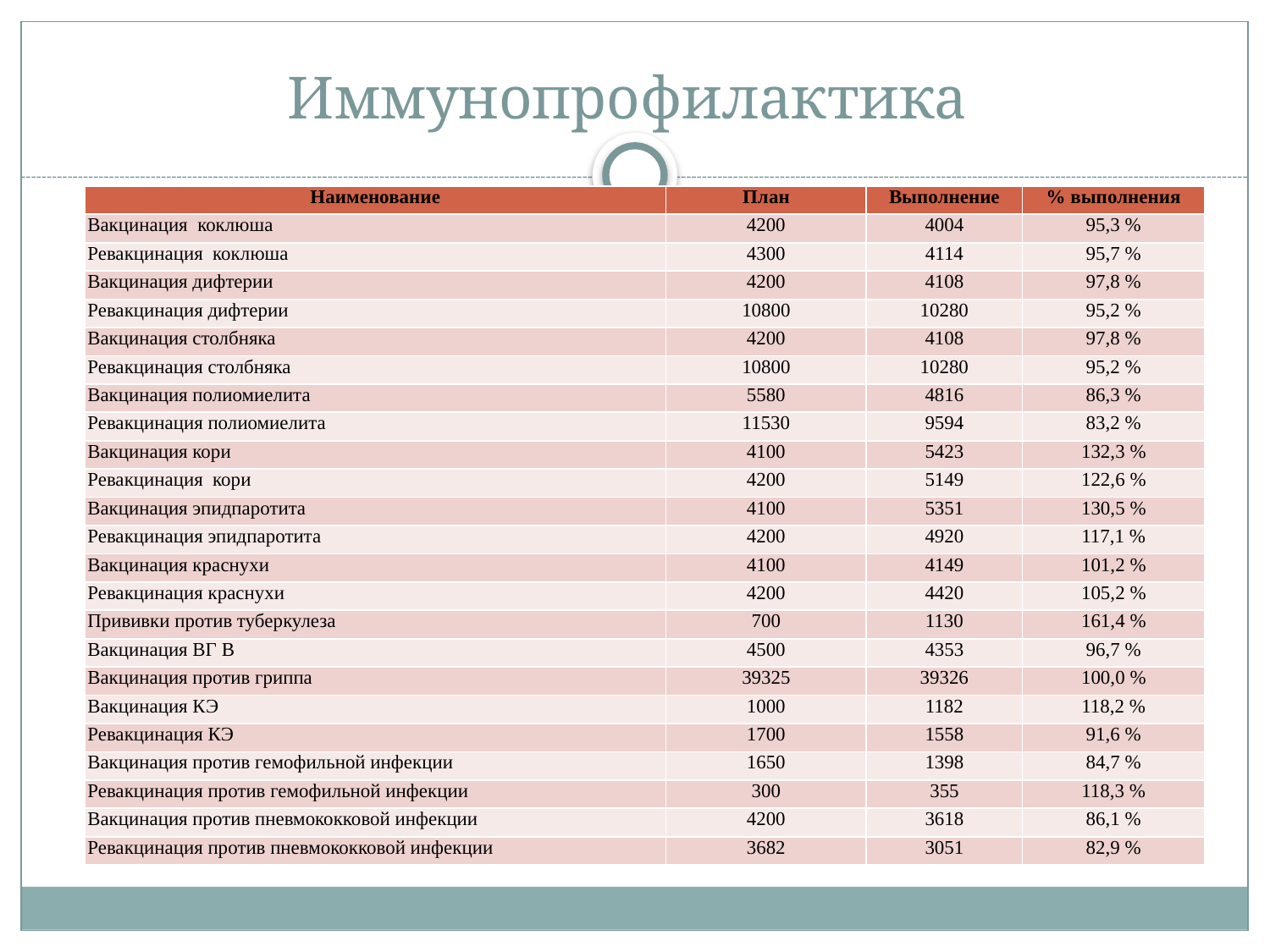

# Иммунопрофилактика
| Наименование | План | Выполнение | % выполнения |
| --- | --- | --- | --- |
| Вакцинация коклюша | 4200 | 4004 | 95,3 % |
| Ревакцинация коклюша | 4300 | 4114 | 95,7 % |
| Вакцинация дифтерии | 4200 | 4108 | 97,8 % |
| Ревакцинация дифтерии | 10800 | 10280 | 95,2 % |
| Вакцинация столбняка | 4200 | 4108 | 97,8 % |
| Ревакцинация столбняка | 10800 | 10280 | 95,2 % |
| Вакцинация полиомиелита | 5580 | 4816 | 86,3 % |
| Ревакцинация полиомиелита | 11530 | 9594 | 83,2 % |
| Вакцинация кори | 4100 | 5423 | 132,3 % |
| Ревакцинация кори | 4200 | 5149 | 122,6 % |
| Вакцинация эпидпаротита | 4100 | 5351 | 130,5 % |
| Ревакцинация эпидпаротита | 4200 | 4920 | 117,1 % |
| Вакцинация краснухи | 4100 | 4149 | 101,2 % |
| Ревакцинация краснухи | 4200 | 4420 | 105,2 % |
| Прививки против туберкулеза | 700 | 1130 | 161,4 % |
| Вакцинация ВГ В | 4500 | 4353 | 96,7 % |
| Вакцинация против гриппа | 39325 | 39326 | 100,0 % |
| Вакцинация КЭ | 1000 | 1182 | 118,2 % |
| Ревакцинация КЭ | 1700 | 1558 | 91,6 % |
| Вакцинация против гемофильной инфекции | 1650 | 1398 | 84,7 % |
| Ревакцинация против гемофильной инфекции | 300 | 355 | 118,3 % |
| Вакцинация против пневмококковой инфекции | 4200 | 3618 | 86,1 % |
| Ревакцинация против пневмококковой инфекции | 3682 | 3051 | 82,9 % |